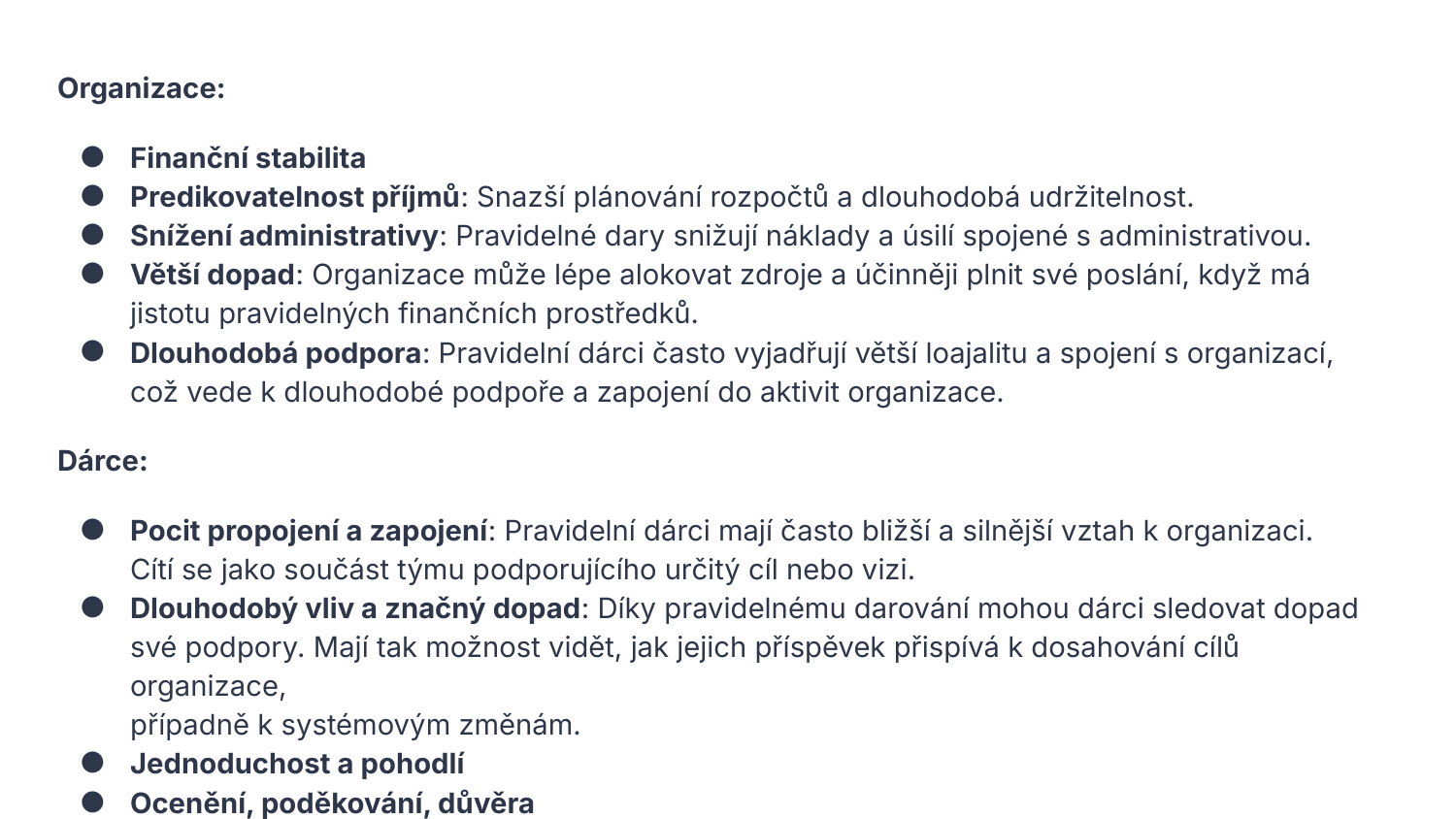

Organizace:
Finanční stabilita
Predikovatelnost příjmů: Snazší plánování rozpočtů a dlouhodobá udržitelnost.
Snížení administrativy: Pravidelné dary snižují náklady a úsilí spojené s administrativou.
Větší dopad: Organizace může lépe alokovat zdroje a účinněji plnit své poslání, když má jistotu pravidelných finančních prostředků.
Dlouhodobá podpora: Pravidelní dárci často vyjadřují větší loajalitu a spojení s organizací,
což vede k dlouhodobé podpoře a zapojení do aktivit organizace.
Dárce:
Pocit propojení a zapojení: Pravidelní dárci mají často bližší a silnější vztah k organizaci.
Cítí se jako součást týmu podporujícího určitý cíl nebo vizi.
Dlouhodobý vliv a značný dopad: Díky pravidelnému darování mohou dárci sledovat dopad své podpory. Mají tak možnost vidět, jak jejich příspěvek přispívá k dosahování cílů organizace,
případně k systémovým změnám.
Jednoduchost a pohodlí
Ocenění, poděkování, důvěra